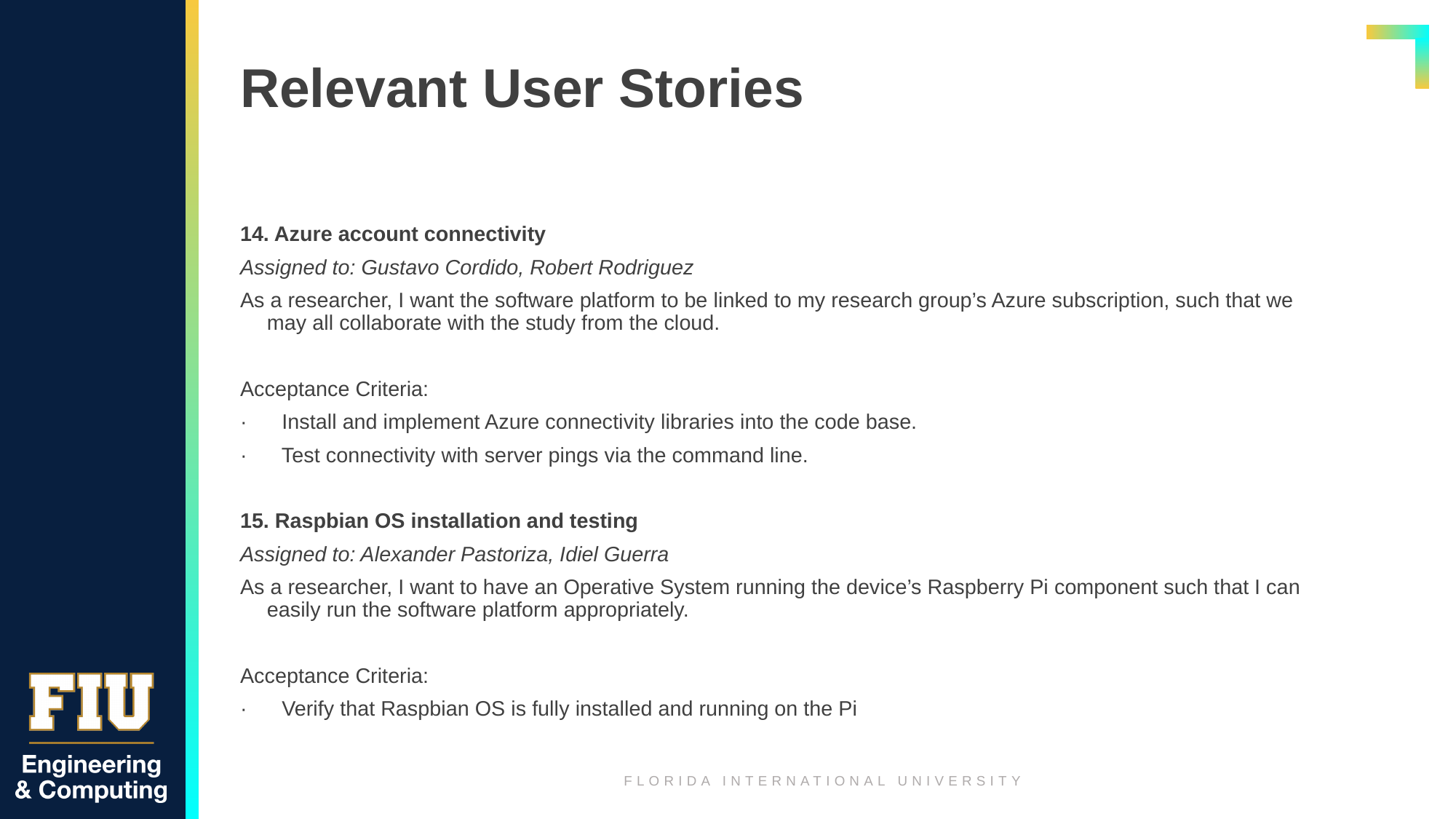

Relevant User Stories
14. Azure account connectivity
Assigned to: Gustavo Cordido, Robert Rodriguez
As a researcher, I want the software platform to be linked to my research group’s Azure subscription, such that we may all collaborate with the study from the cloud.

Acceptance Criteria:
·      Install and implement Azure connectivity libraries into the code base.
·      Test connectivity with server pings via the command line.

15. Raspbian OS installation and testing
Assigned to: Alexander Pastoriza, Idiel Guerra
As a researcher, I want to have an Operative System running the device’s Raspberry Pi component such that I can easily run the software platform appropriately.

Acceptance Criteria:
·      Verify that Raspbian OS is fully installed and running on the Pi